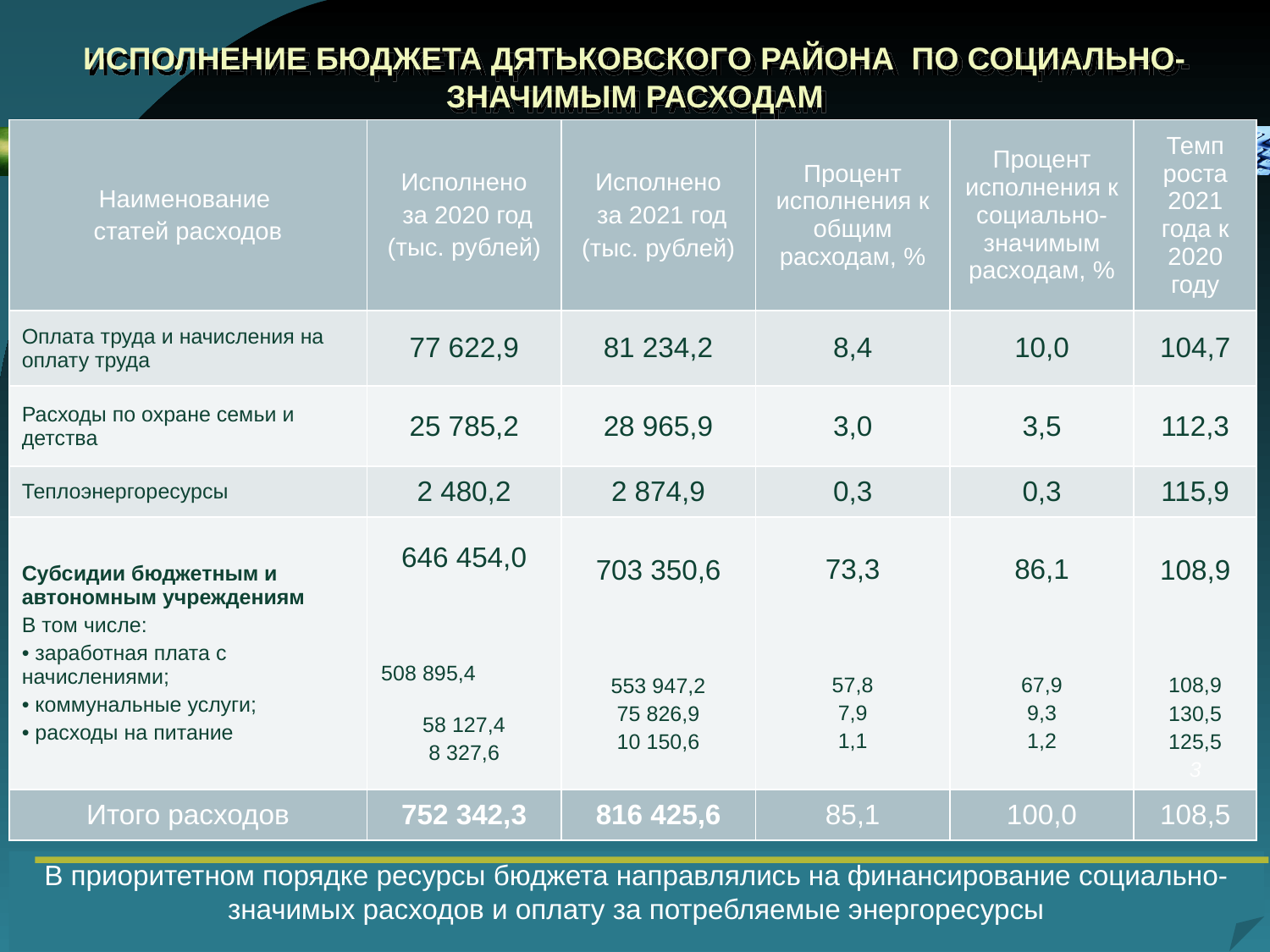

# ИСПОЛНЕНИЕ БЮДЖЕТА ДЯТЬКОВСКОГО РАЙОНА  ПО СОЦИАЛЬНО-ЗНАЧИМЫМ РАСХОДАМ
| Наименование статей расходов | Исполнено за 2020 год (тыс. рублей) | Исполнено за 2021 год (тыс. рублей) | Процент исполнения к общим расходам, % | Процент исполнения к социально-значимым расходам, % | Темп роста 2021 года к 2020 году |
| --- | --- | --- | --- | --- | --- |
| Оплата труда и начисления на оплату труда | 77 622,9 | 81 234,2 | 8,4 | 10,0 | 104,7 |
| Расходы по охране семьи и детства | 25 785,2 | 28 965,9 | 3,0 | 3,5 | 112,3 |
| Теплоэнергоресурсы | 2 480,2 | 2 874,9 | 0,3 | 0,3 | 115,9 |
| Субсидии бюджетным и автономным учреждениям В том числе: • заработная плата с начислениями; • коммунальные услуги; • расходы на питание | 646 454,0 508 895,4 58 127,4 8 327,6 | 703 350,6 553 947,2 75 826,9 10 150,6 | 73,3 57,8 7,9 1,1 | 86,1 67,9 9,3 1,2 | 108,9 108,9 130,5 125,5 3 |
| Итого расходов | 752 342,3 | 816 425,6 | 85,1 | 100,0 | 108,5 |
В приоритетном порядке ресурсы бюджета направлялись на финансирование социально-значимых расходов и оплату за потребляемые энергоресурсы